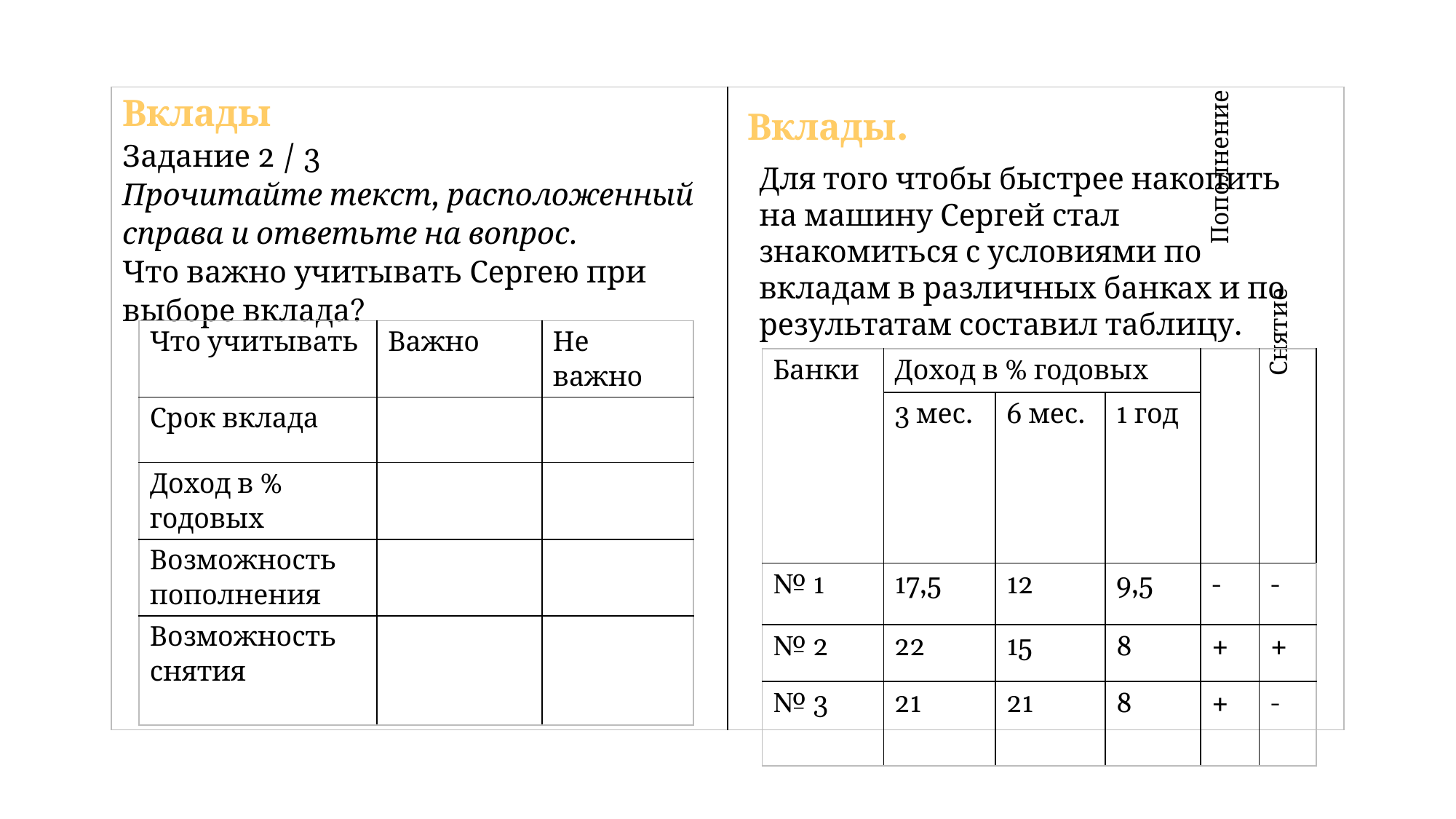

| Вклады Задание 2 / 3 Прочитайте текст, расположенный справа и ответьте на вопрос. Что важно учитывать Сергею при выборе вклада? |  |
| --- | --- |
Вклады.
Для того чтобы быстрее накопить на машину Сергей стал знакомиться с условиями по вкладам в различных банках и по результатам составил таблицу.
| Что учитывать | Важно | Не важно |
| --- | --- | --- |
| Срок вклада |  |  |
| Доход в % годовых |  |  |
| Возможность пополнения |  |  |
| Возможность снятия |  |  |
| Банки | Доход в % годовых |  |  | Пополнение | Снятие |
| --- | --- | --- | --- | --- | --- |
|  | 3 мес. | 6 мес. | 1 год |  |  |
| № 1 | 17,5 | 12 | 9,5 | - | - |
| № 2 | 22 | 15 | 8 | + | + |
| № 3 | 21 | 21 | 8 | + | - |